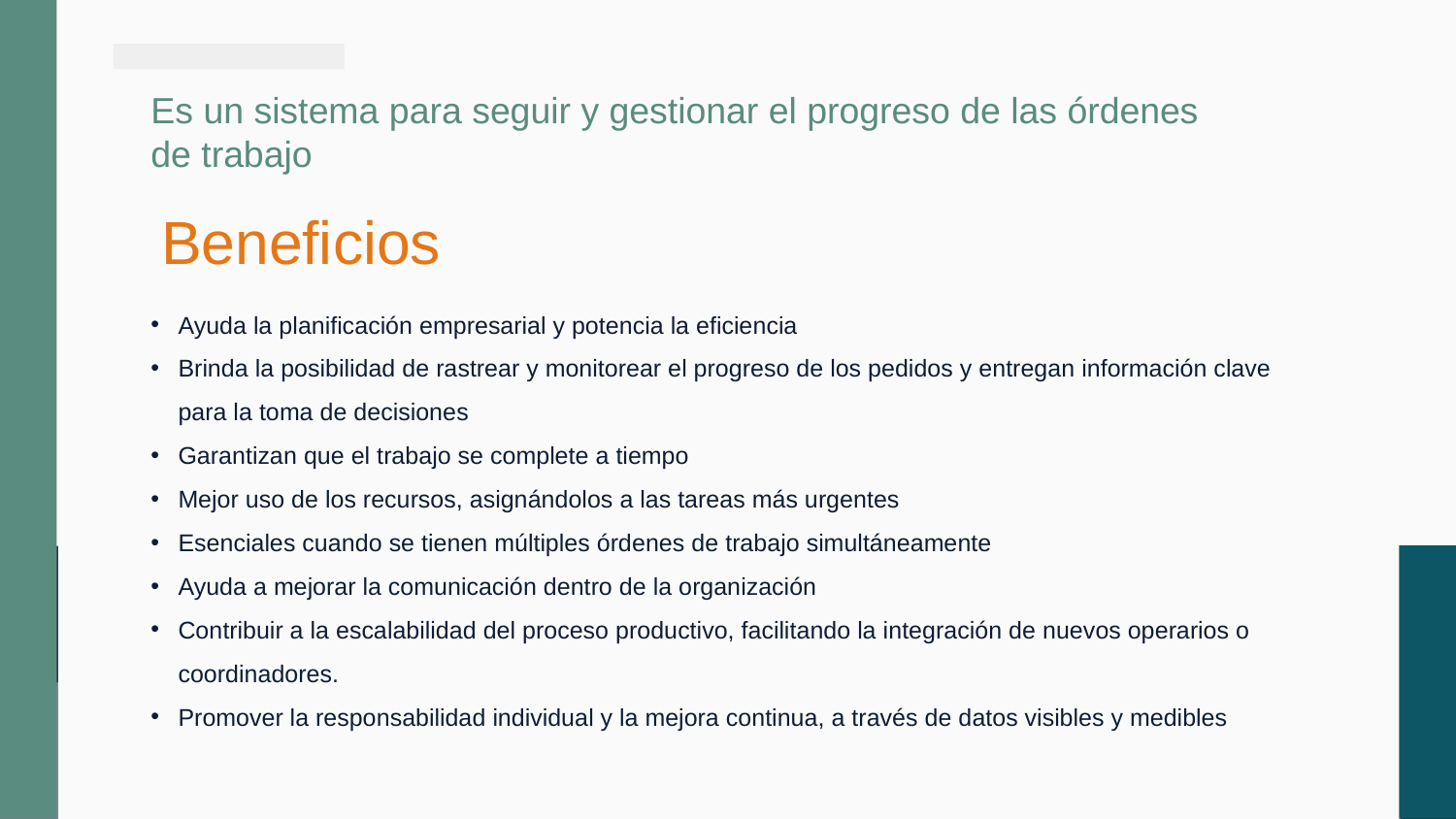

Es un sistema para seguir y gestionar el progreso de las órdenes de trabajo
# Beneficios
Ayuda la planificación empresarial y potencia la eficiencia
Brinda la posibilidad de rastrear y monitorear el progreso de los pedidos y entregan información clave para la toma de decisiones
Garantizan que el trabajo se complete a tiempo
Mejor uso de los recursos, asignándolos a las tareas más urgentes
Esenciales cuando se tienen múltiples órdenes de trabajo simultáneamente
Ayuda a mejorar la comunicación dentro de la organización
Contribuir a la escalabilidad del proceso productivo, facilitando la integración de nuevos operarios o coordinadores.
Promover la responsabilidad individual y la mejora continua, a través de datos visibles y medibles